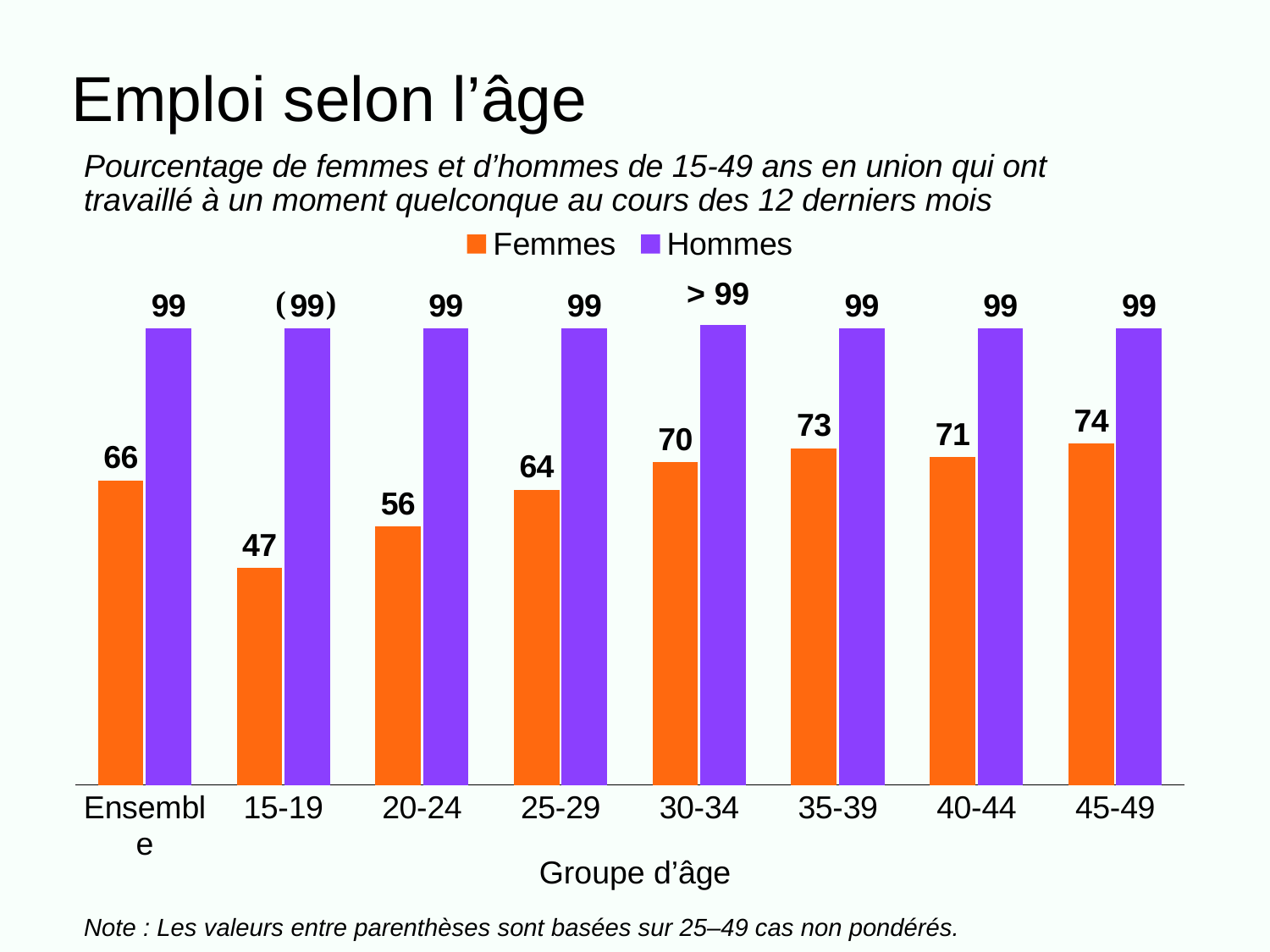

# Emploi selon l’âge
Pourcentage de femmes et d’hommes de 15-49 ans en union qui ont travaillé à un moment quelconque au cours des 12 derniers mois

### Chart

| Category | Femmes | Hommes |
|---|---|---|
| Ensemble | 66.0 | 99.0 |
| 15-19 | 47.0 | 99.0 |
| 20-24 | 56.0 | 99.0 |
| 25-29 | 64.0 | 99.0 |
| 30-34 | 70.0 | 99.7 |
| 35-39 | 73.0 | 99.0 |
| 40-44 | 71.0 | 99.0 |
| 45-49 | 74.0 | 99.0 |
Groupe d’âge
Note : Les valeurs entre parenthèses sont basées sur 25–49 cas non pondérés.